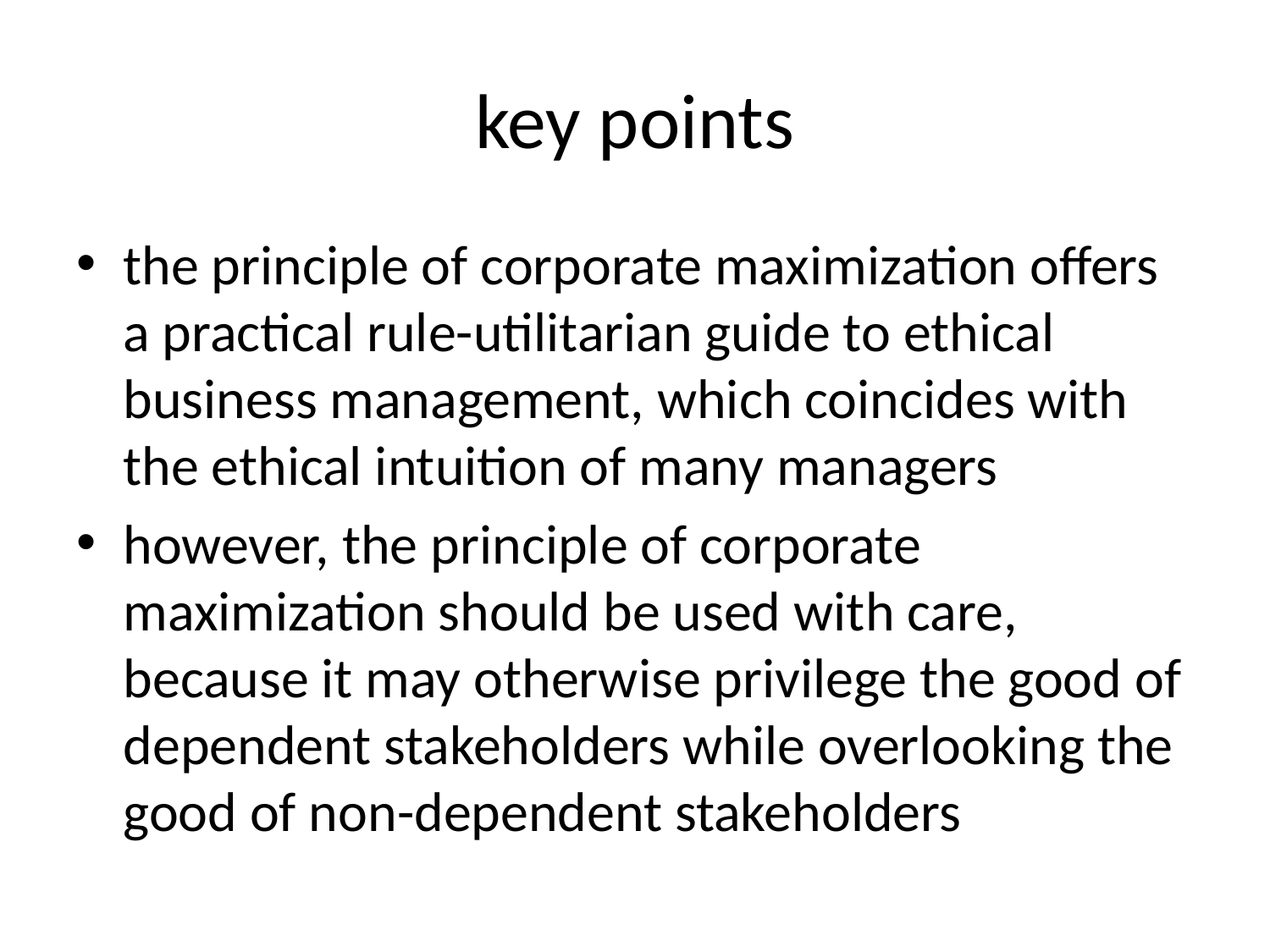

# key points
the principle of corporate maximization offers a practical rule-utilitarian guide to ethical business management, which coincides with the ethical intuition of many managers
however, the principle of corporate maximization should be used with care, because it may otherwise privilege the good of dependent stakeholders while overlooking the good of non-dependent stakeholders